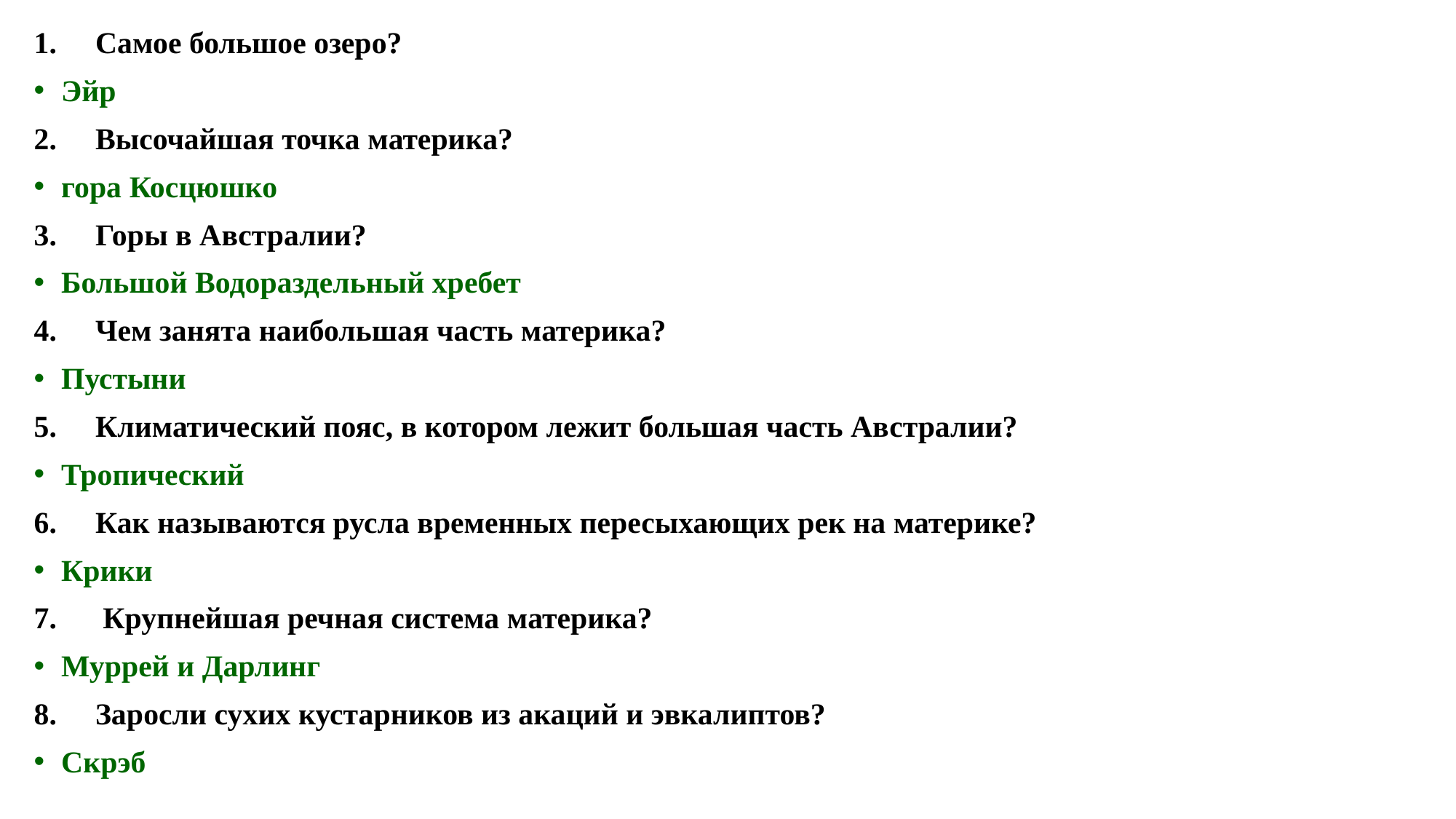

Самое большое озеро?
Эйр
Высочайшая точка материка?
гора Косцюшко
Горы в Австралии?
Большой Водораздельный хребет
Чем занята наибольшая часть материка?
Пустыни
Климатический пояс, в котором лежит большая часть Австралии?
Тропический
Как называются русла временных пересыхающих рек на материке?
Крики
 Крупнейшая речная система материка?
Муррей и Дарлинг
Заросли сухих кустарников из акаций и эвкалиптов?
Скрэб